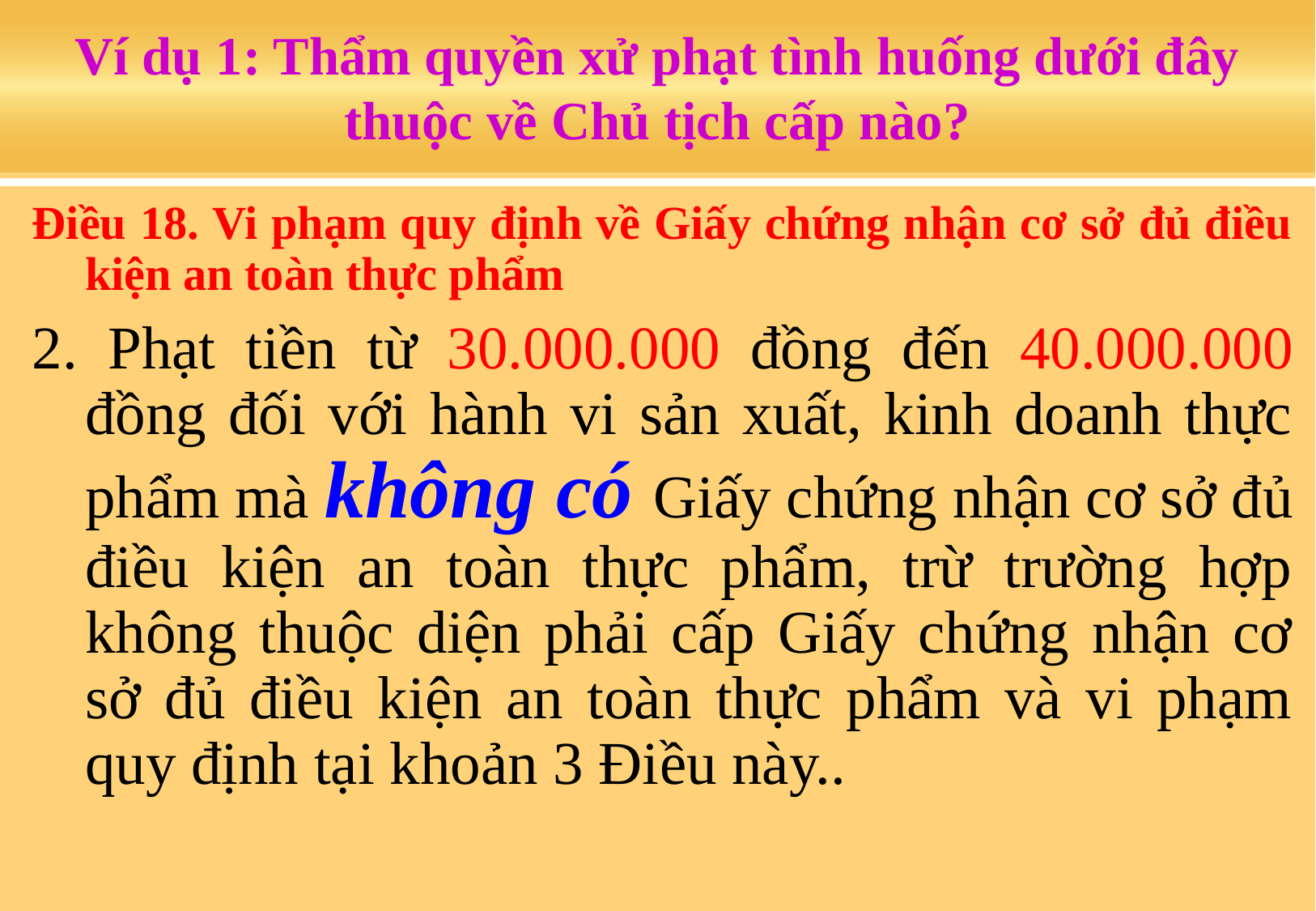

# Ví dụ 1: Thẩm quyền xử phạt tình huống dưới đây thuộc về Chủ tịch cấp nào?
Điều 18. Vi phạm quy định về Giấy chứng nhận cơ sở đủ điều kiện an toàn thực phẩm
2. Phạt tiền từ 30.000.000 đồng đến 40.000.000 đồng đối với hành vi sản xuất, kinh doanh thực phẩm mà không có Giấy chứng nhận cơ sở đủ điều kiện an toàn thực phẩm, trừ trường hợp không thuộc diện phải cấp Giấy chứng nhận cơ sở đủ điều kiện an toàn thực phẩm và vi phạm quy định tại khoản 3 Điều này..